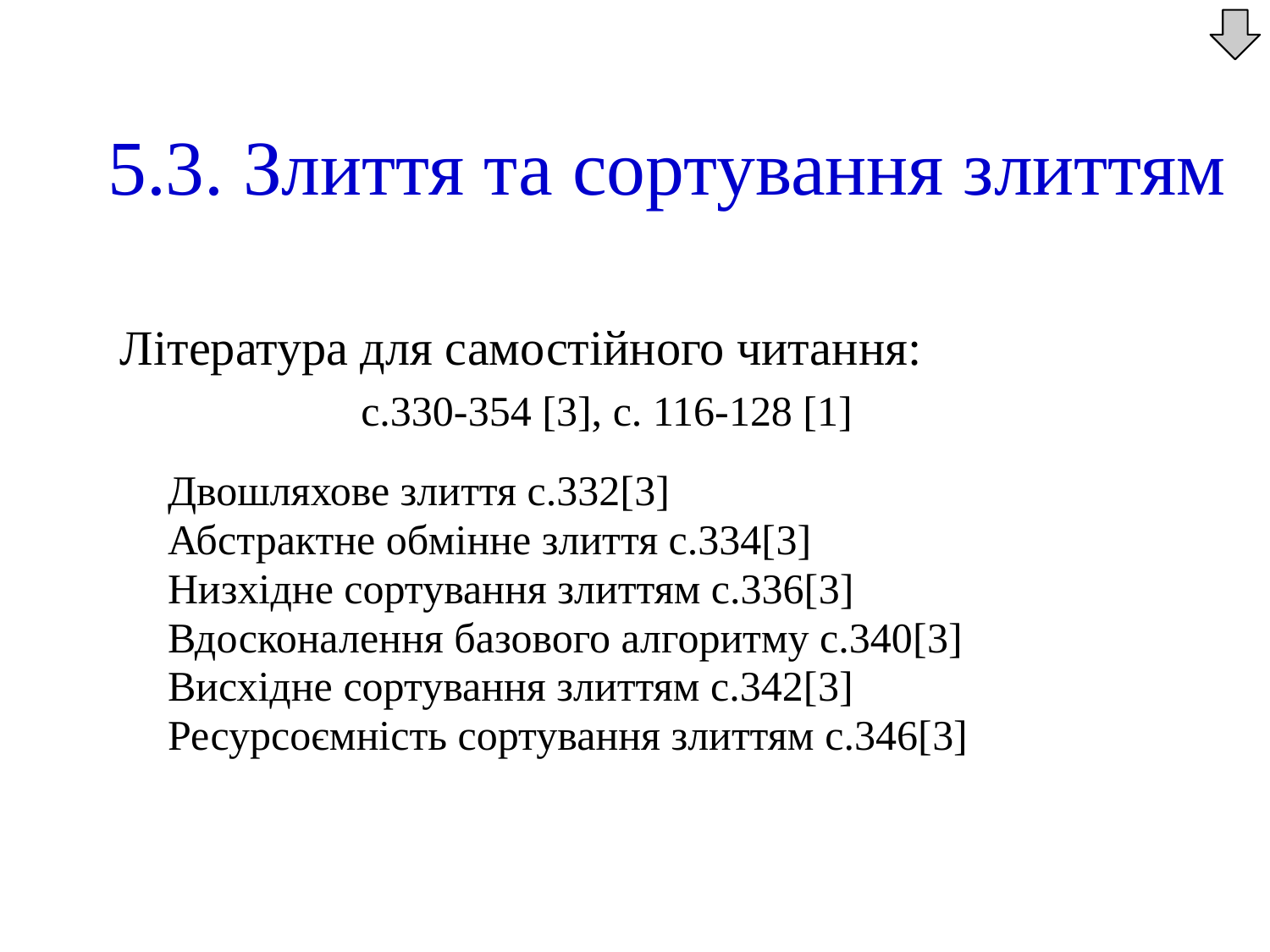

5.3. Злиття та сортування злиттям
Література для самостійного читання:
		 с.330-354 [3], с. 116-128 [1]

	Двошляхове злиття с.332[3]
	Абстрактне обмінне злиття с.334[3]
	Низхідне сортування злиттям с.336[3]
	Вдосконалення базового алгоритму с.340[3]
	Висхідне сортування злиттям с.342[3]
	Ресурсоємність сортування злиттям с.346[3]